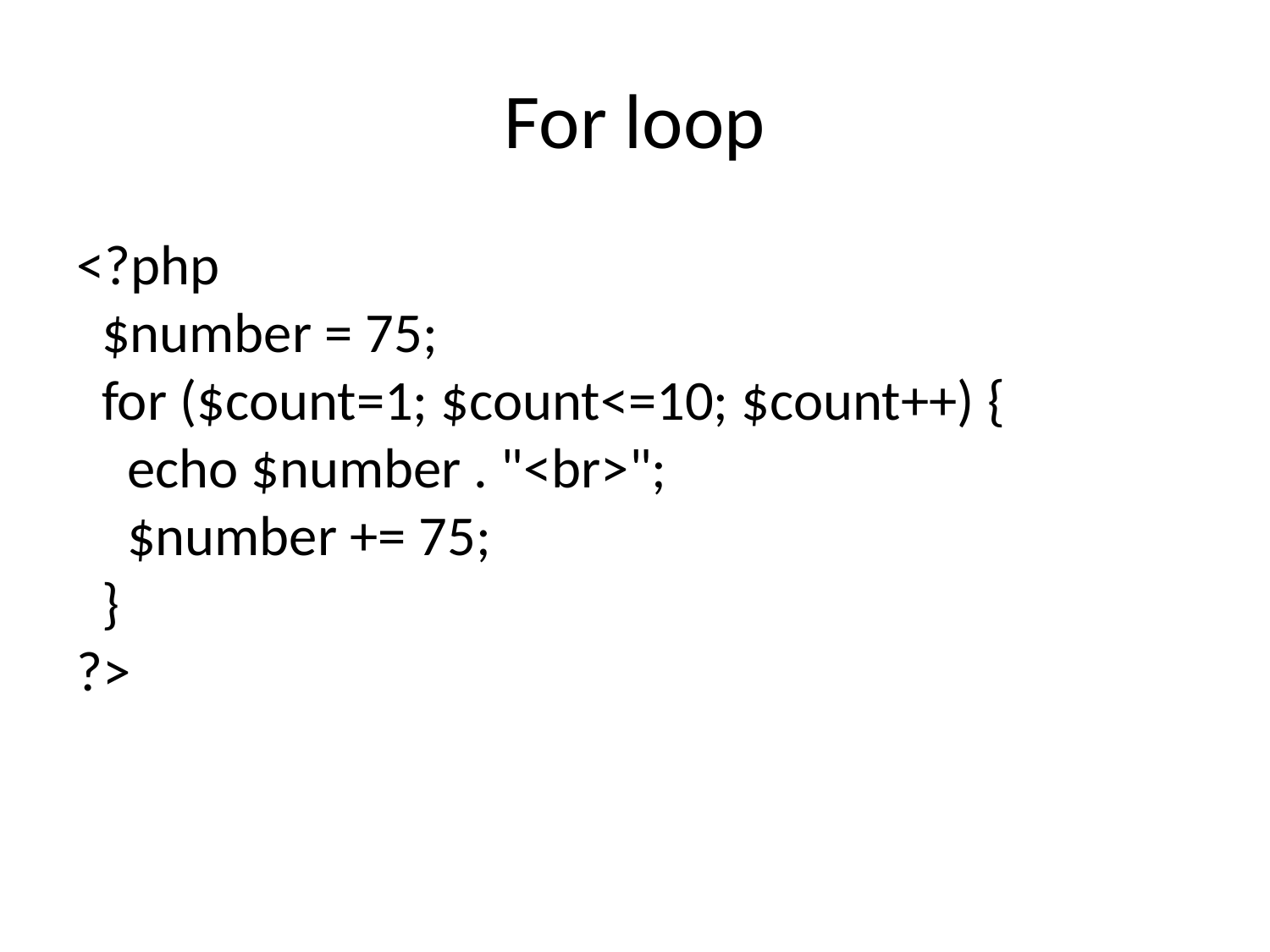

# For loop
<?php
  $number = 75;
  for ($count=1; $count<=10; $count++) {
    echo $number . "<br>";
    $number += 75;
  }
?>